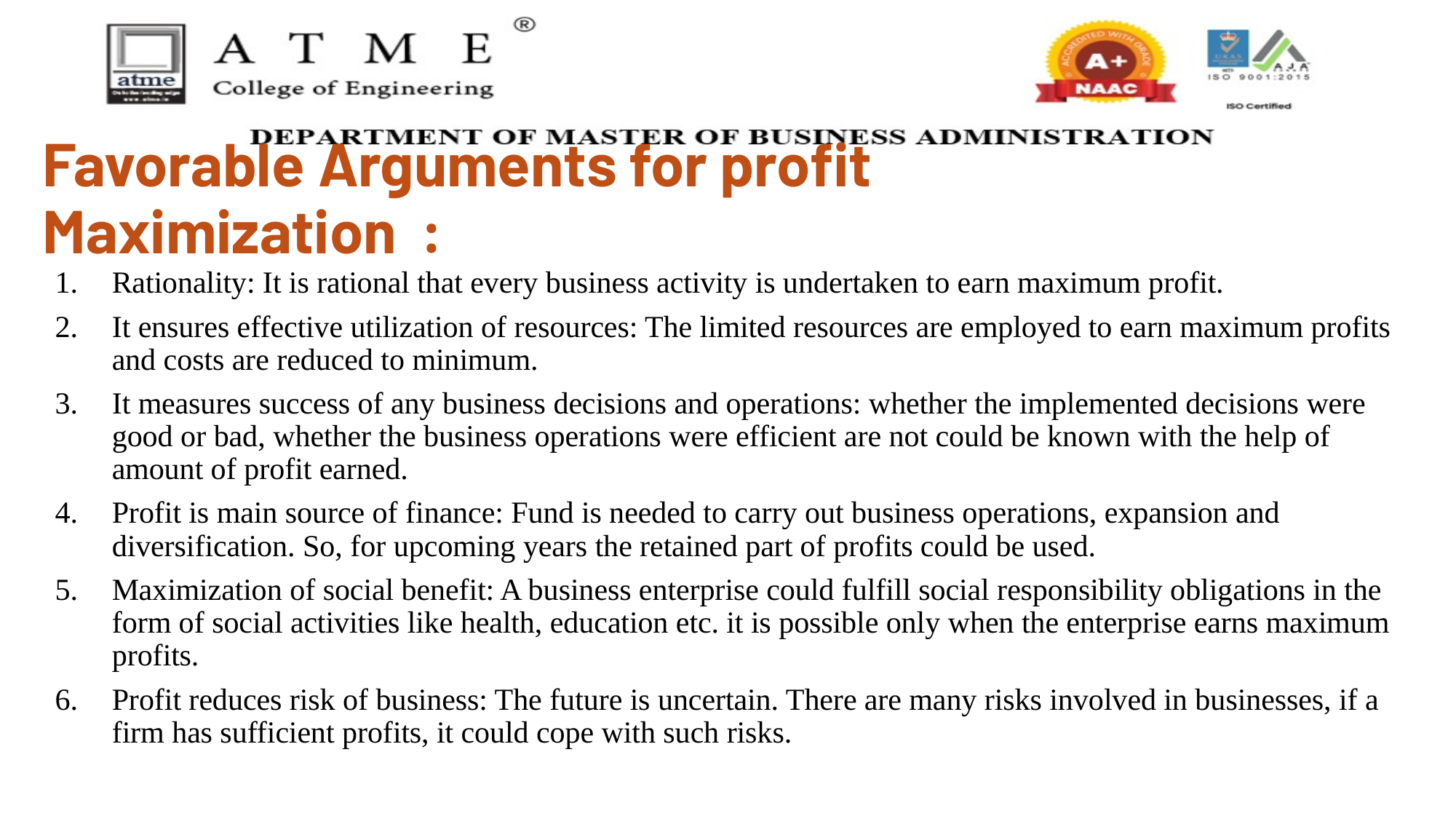

# Favorable Arguments for profit Maximization  :
Rationality: It is rational that every business activity is undertaken to earn maximum profit.
It ensures effective utilization of resources: The limited resources are employed to earn maximum profits and costs are reduced to minimum.
It measures success of any business decisions and operations: whether the implemented decisions were good or bad, whether the business operations were efficient are not could be known with the help of amount of profit earned.
Profit is main source of finance: Fund is needed to carry out business operations, expansion and diversification. So, for upcoming years the retained part of profits could be used.
Maximization of social benefit: A business enterprise could fulfill social responsibility obligations in the form of social activities like health, education etc. it is possible only when the enterprise earns maximum profits.
Profit reduces risk of business: The future is uncertain. There are many risks involved in businesses, if a firm has sufficient profits, it could cope with such risks.